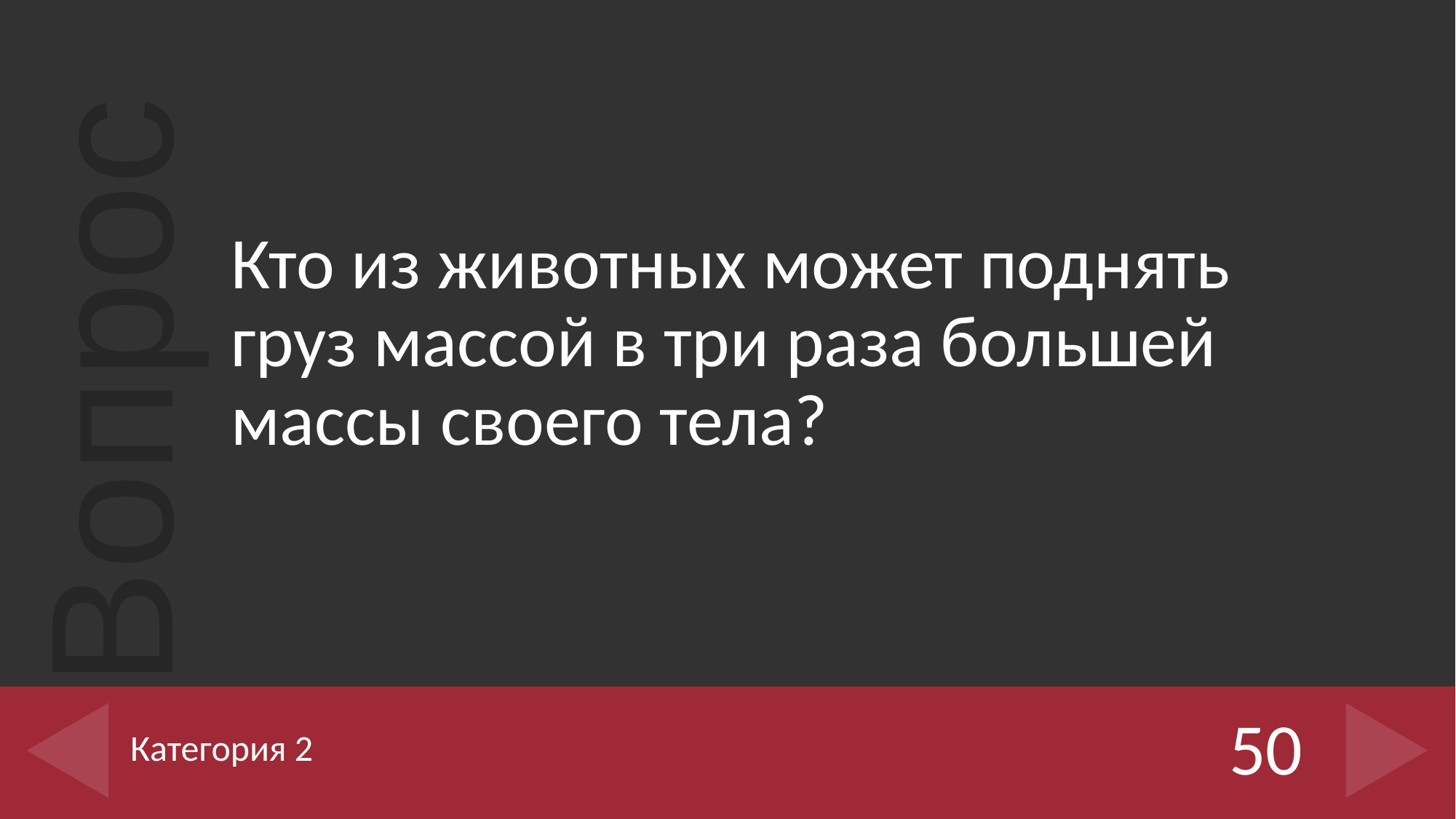

Кто из животных может поднять груз массой в три раза большей массы своего тела?
# Категория 2
50